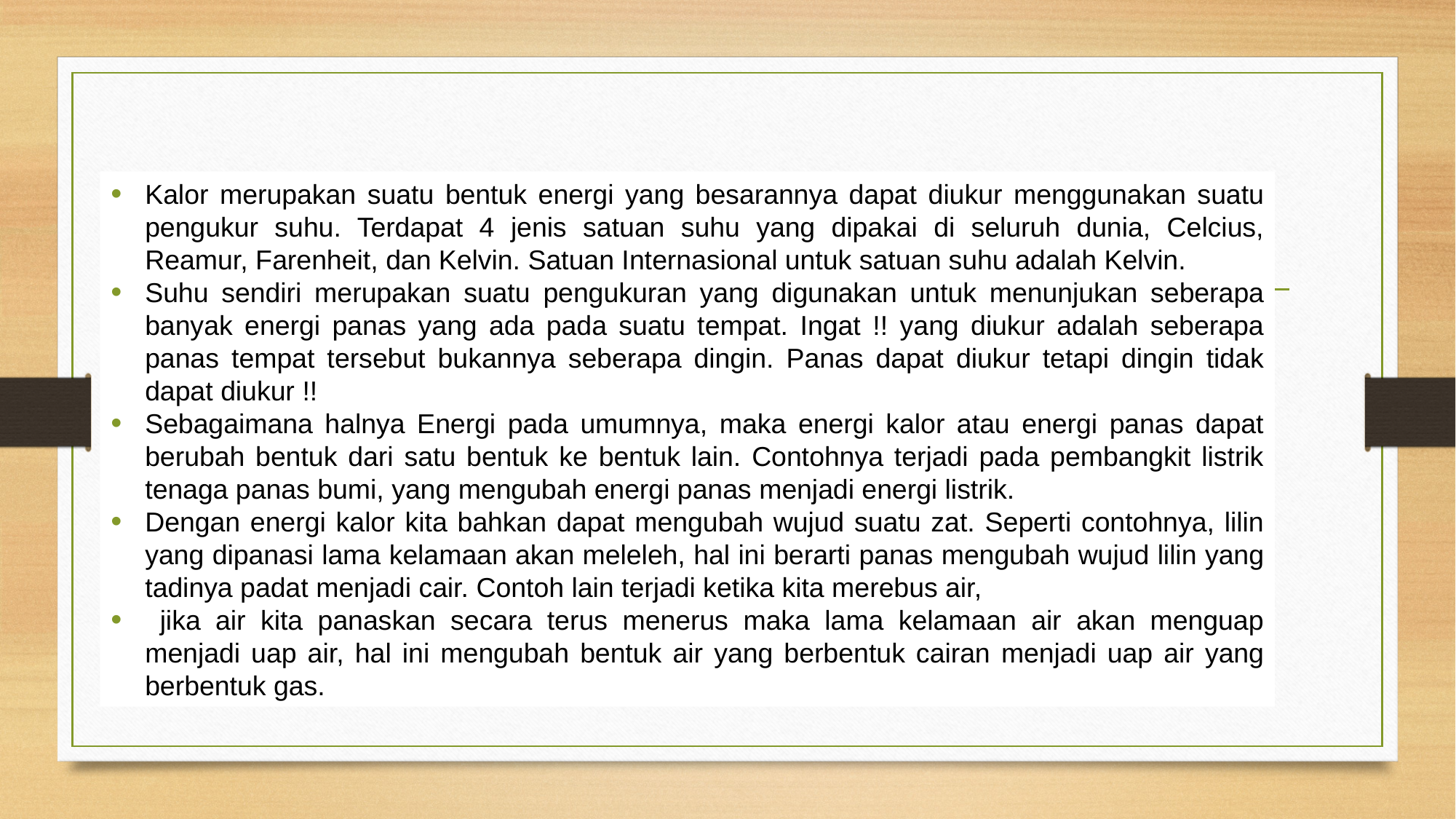

# Perbedaan Suhu dan Kalor
Kalor merupakan suatu bentuk energi yang besarannya dapat diukur menggunakan suatu pengukur suhu. Terdapat 4 jenis satuan suhu yang dipakai di seluruh dunia, Celcius, Reamur, Farenheit, dan Kelvin. Satuan Internasional untuk satuan suhu adalah Kelvin.
Suhu sendiri merupakan suatu pengukuran yang digunakan untuk menunjukan seberapa banyak energi panas yang ada pada suatu tempat. Ingat !! yang diukur adalah seberapa panas tempat tersebut bukannya seberapa dingin. Panas dapat diukur tetapi dingin tidak dapat diukur !!
Sebagaimana halnya Energi pada umumnya, maka energi kalor atau energi panas dapat berubah bentuk dari satu bentuk ke bentuk lain. Contohnya terjadi pada pembangkit listrik tenaga panas bumi, yang mengubah energi panas menjadi energi listrik.
Dengan energi kalor kita bahkan dapat mengubah wujud suatu zat. Seperti contohnya, lilin yang dipanasi lama kelamaan akan meleleh, hal ini berarti panas mengubah wujud lilin yang tadinya padat menjadi cair. Contoh lain terjadi ketika kita merebus air,
 jika air kita panaskan secara terus menerus maka lama kelamaan air akan menguap menjadi uap air, hal ini mengubah bentuk air yang berbentuk cairan menjadi uap air yang berbentuk gas.